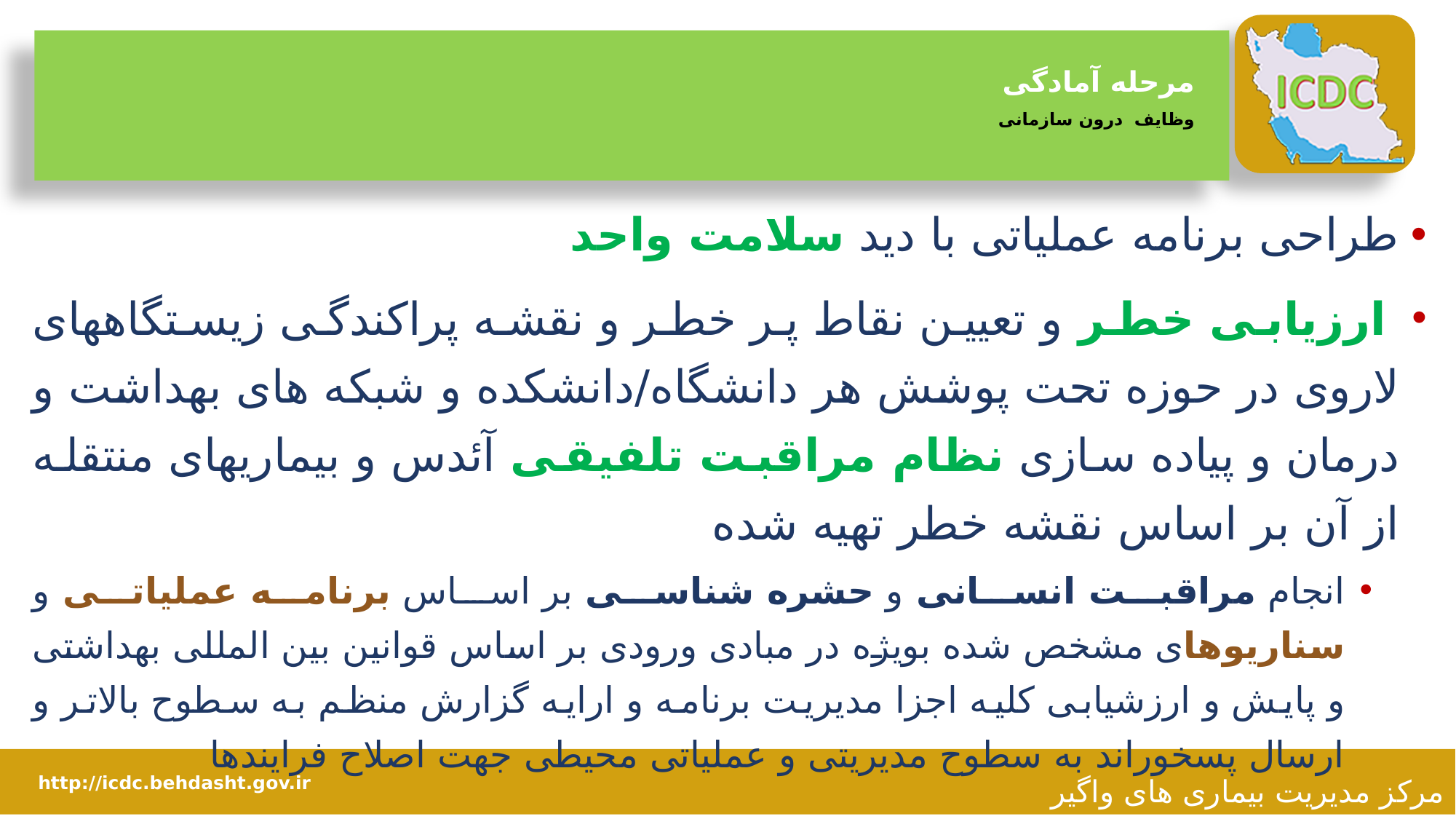

# مرحله آمادگی وظایف درون سازمانی
طراحی برنامه عملیاتی با دید سلامت واحد
 ارزیابی خطر و تعیین نقاط پر خطر و نقشه پراکندگی زیستگاههای لاروی در حوزه تحت پوشش هر دانشگاه/دانشکده و شبکه های بهداشت و درمان و پیاده سازی نظام مراقبت تلفیقی آئدس و بیماریهای منتقله از آن بر اساس نقشه خطر تهیه شده
انجام مراقبت انسانی و حشره شناسی بر اساس برنامه عملیاتی و سناریوهای مشخص شده بویژه در مبادی ورودی بر اساس قوانین بین المللی بهداشتی و پایش و ارزشیابی کلیه اجزا مدیریت برنامه و ارایه گزارش منظم به سطوح بالاتر و ارسال پسخوراند به سطوح مدیریتی و عملیاتی محیطی جهت اصلاح فرایندها